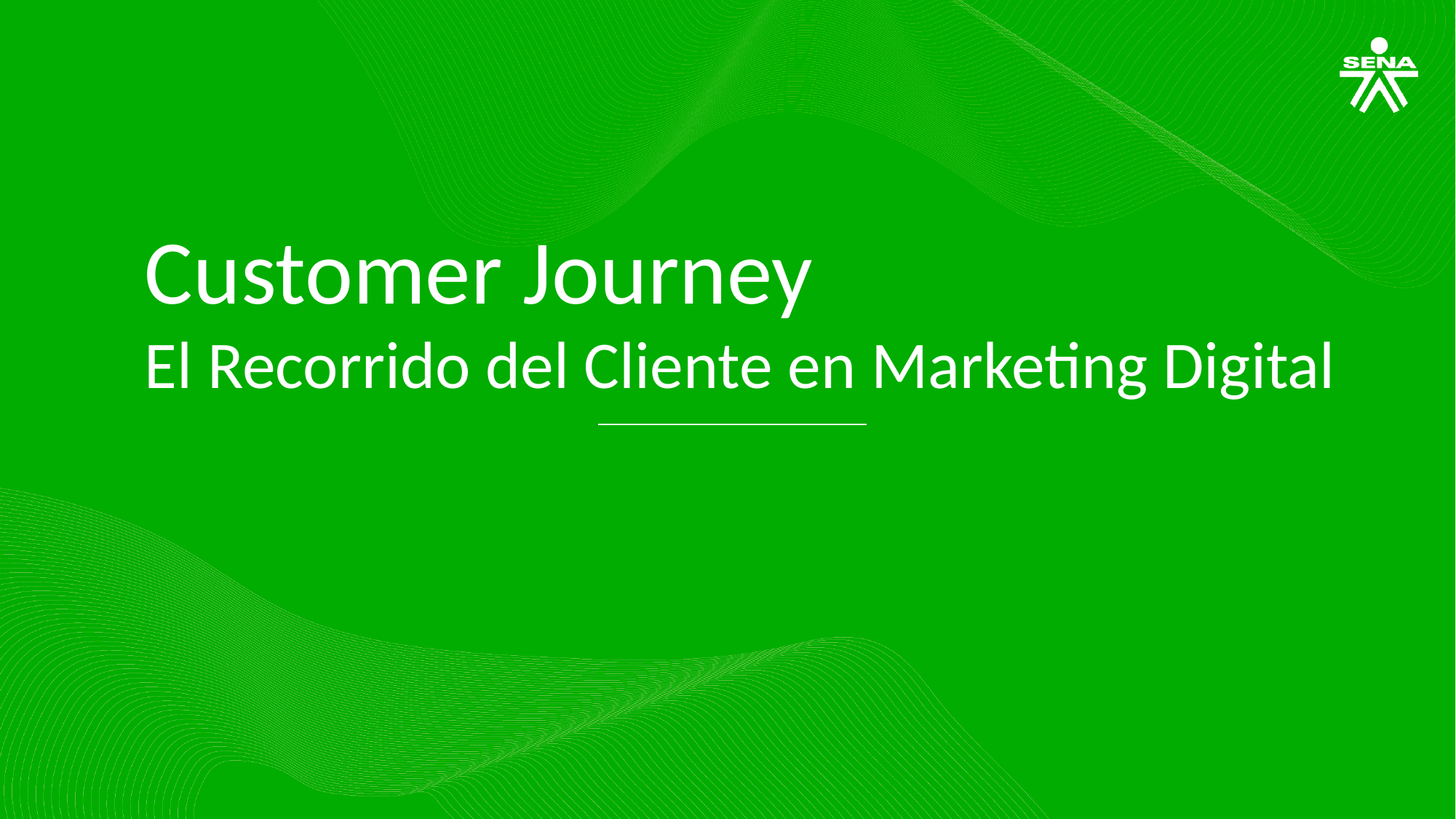

Customer Journey
El Recorrido del Cliente en Marketing Digital